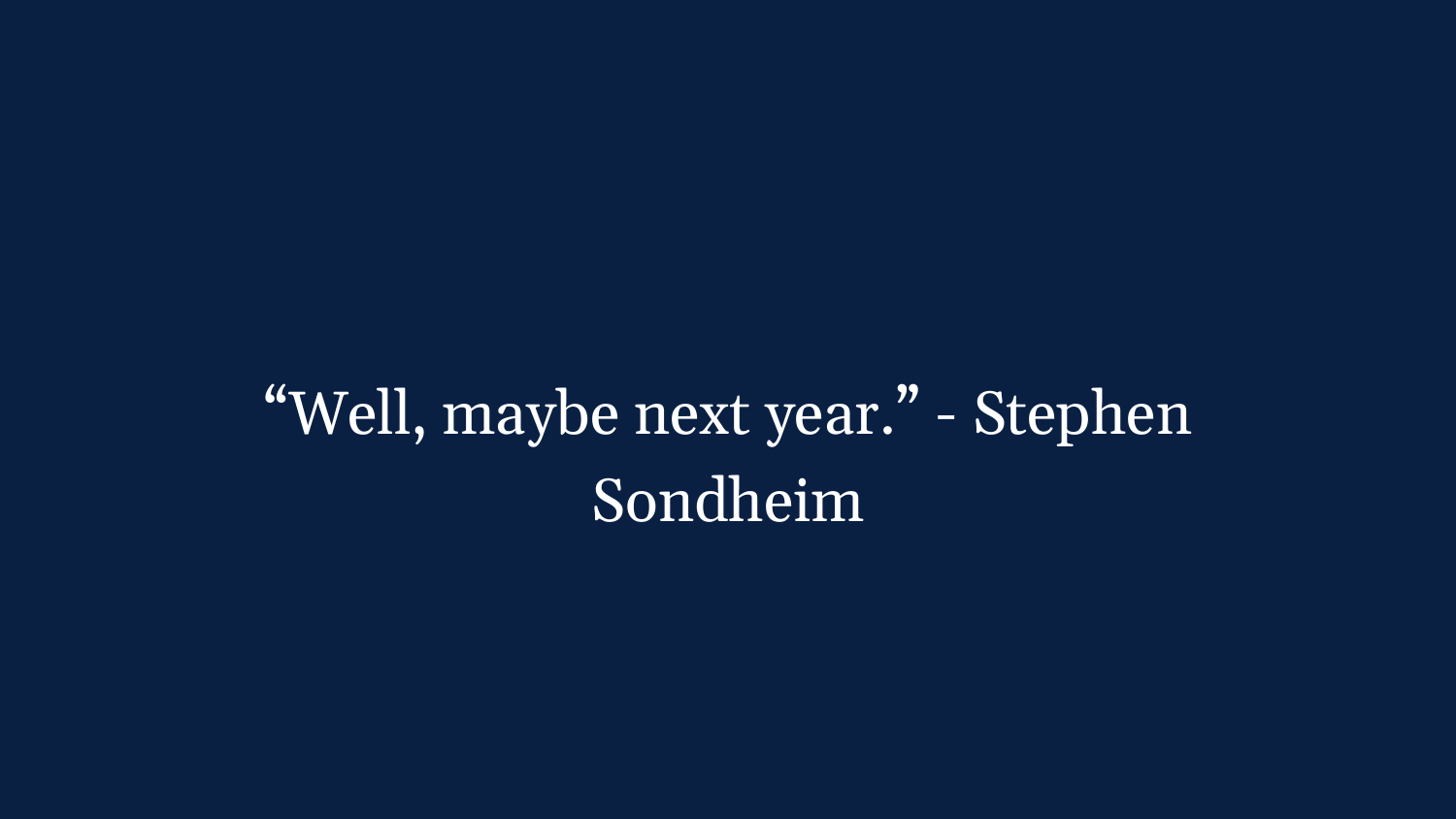

“Well, maybe next year.” - Stephen Sondheim